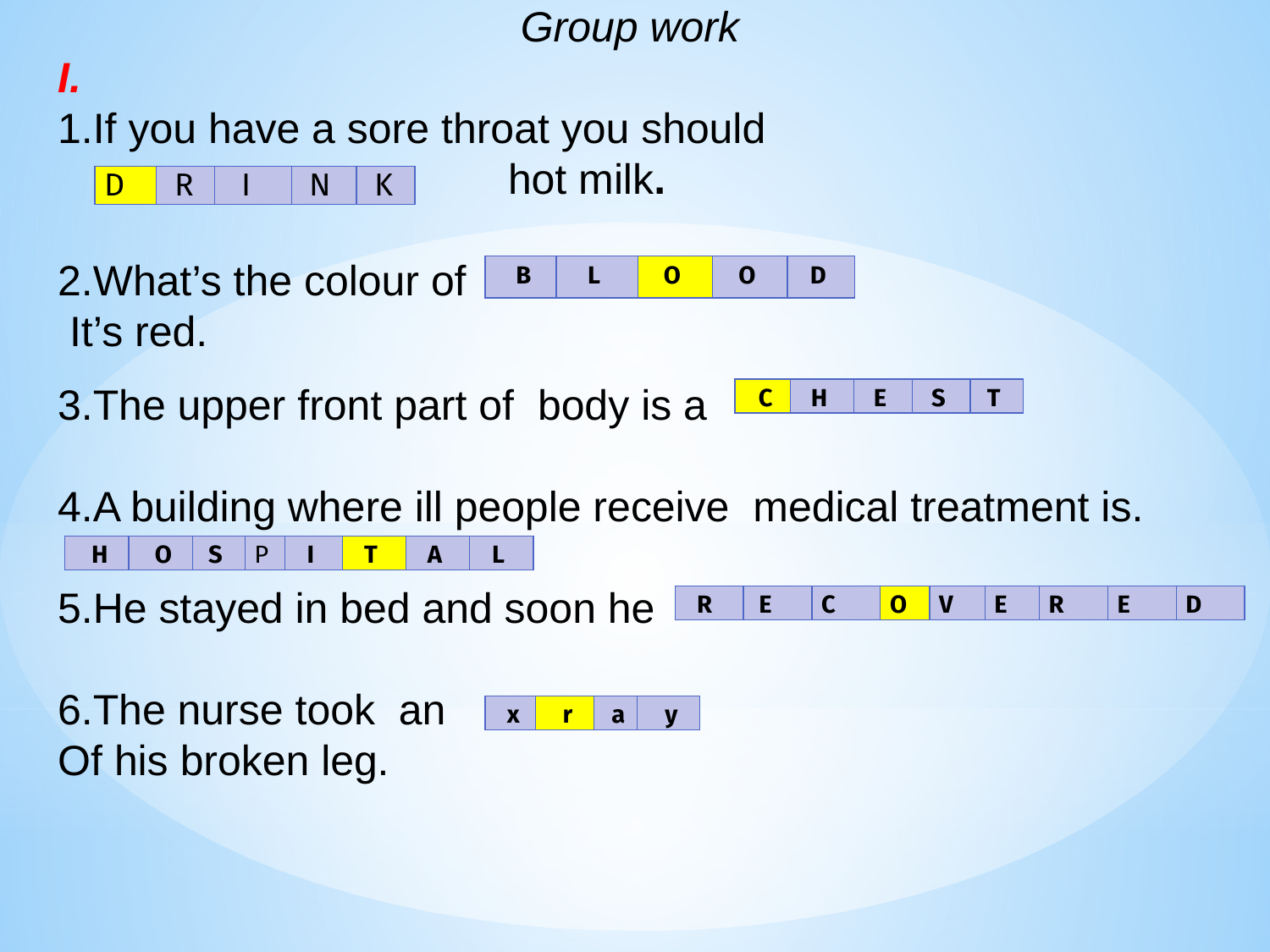

Group work
I.
1.If you have a sore throat you should
                                      hot milk.

2.What’s the colour of
 It’s red.

3.The upper front part of  body is a

4.A building where ill people receive  medical treatment is.

5.He stayed in bed and soon he

6.The nurse took  an
Of his broken leg.

| D | R | I | N | K |
| --- | --- | --- | --- | --- |
| B | L | O | O | D |
| --- | --- | --- | --- | --- |
| C | H | E | S | T |
| --- | --- | --- | --- | --- |
| H | O | S | P | I | T | A | L |
| --- | --- | --- | --- | --- | --- | --- | --- |
| R | E | C | O | V | E | R | E | D |
| --- | --- | --- | --- | --- | --- | --- | --- | --- |
| x | r | a | y |
| --- | --- | --- | --- |